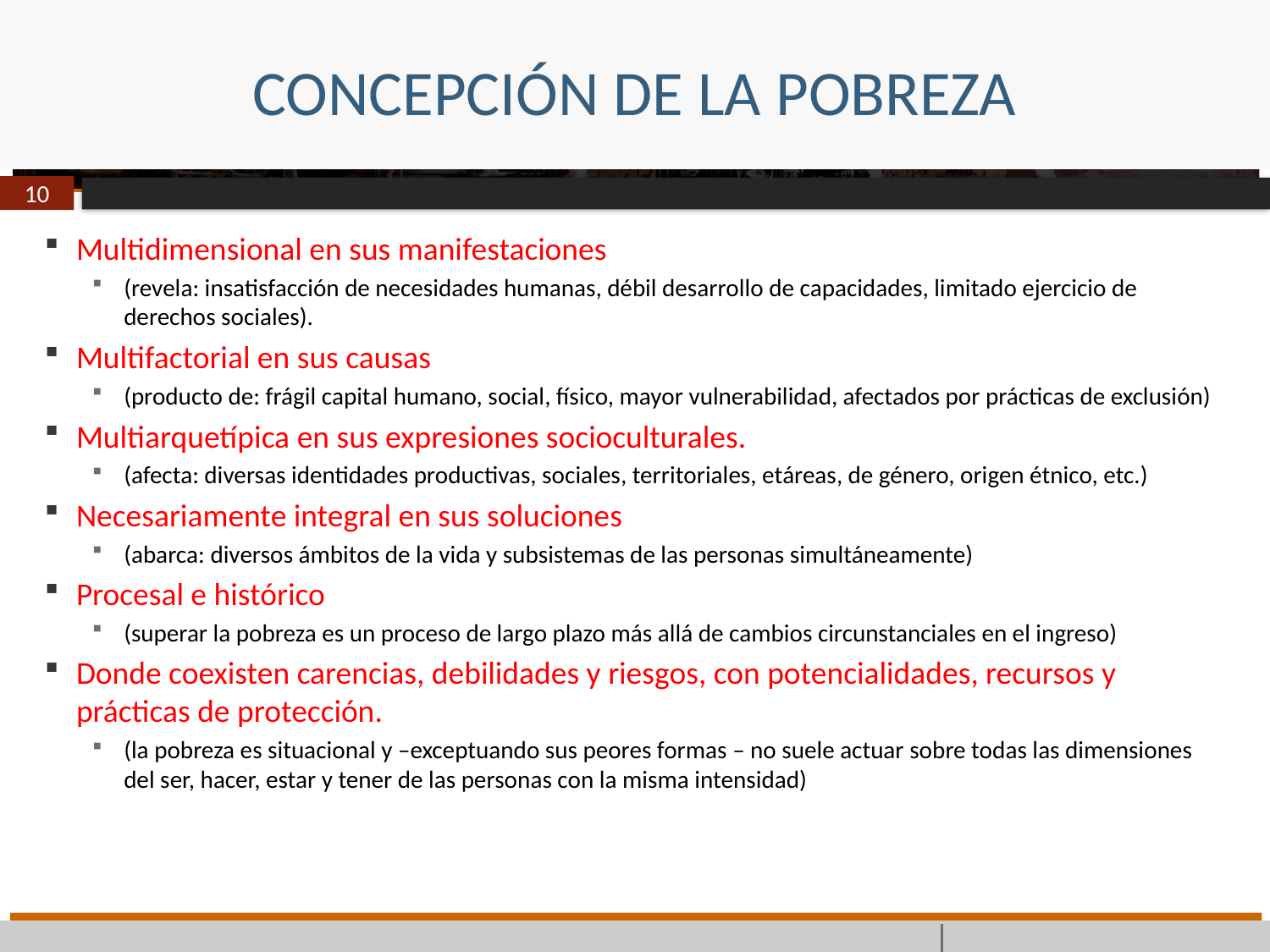

# CONCEPCIÓN DE LA POBREZA
10
Multidimensional en sus manifestaciones
(revela: insatisfacción de necesidades humanas, débil desarrollo de capacidades, limitado ejercicio de derechos sociales).
Multifactorial en sus causas
(producto de: frágil capital humano, social, físico, mayor vulnerabilidad, afectados por prácticas de exclusión)
Multiarquetípica en sus expresiones socioculturales.
(afecta: diversas identidades productivas, sociales, territoriales, etáreas, de género, origen étnico, etc.)
Necesariamente integral en sus soluciones
(abarca: diversos ámbitos de la vida y subsistemas de las personas simultáneamente)
Procesal e histórico
(superar la pobreza es un proceso de largo plazo más allá de cambios circunstanciales en el ingreso)
Donde coexisten carencias, debilidades y riesgos, con potencialidades, recursos y prácticas de protección.
(la pobreza es situacional y –exceptuando sus peores formas – no suele actuar sobre todas las dimensiones del ser, hacer, estar y tener de las personas con la misma intensidad)